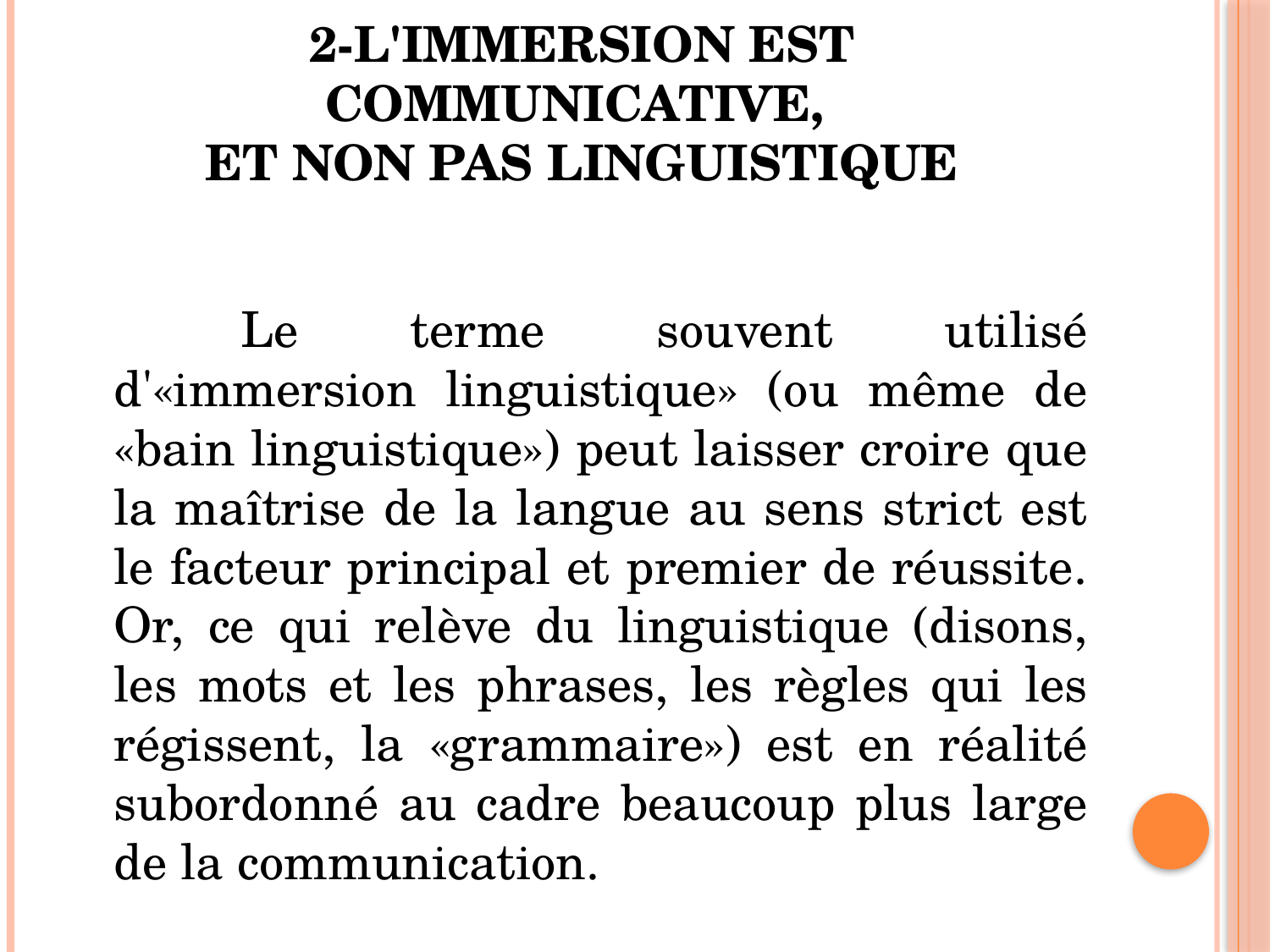

# 2-L'immersion est communicative, et non pas linguistique

		Le terme souvent utilisé d'«immersion linguistique» (ou même de «bain linguistique») peut laisser croire que la maîtrise de la langue au sens strict est le facteur principal et premier de réussite. Or, ce qui relève du linguistique (disons, les mots et les phrases, les règles qui les régissent, la «grammaire») est en réalité subordonné au cadre beaucoup plus large de la communication.